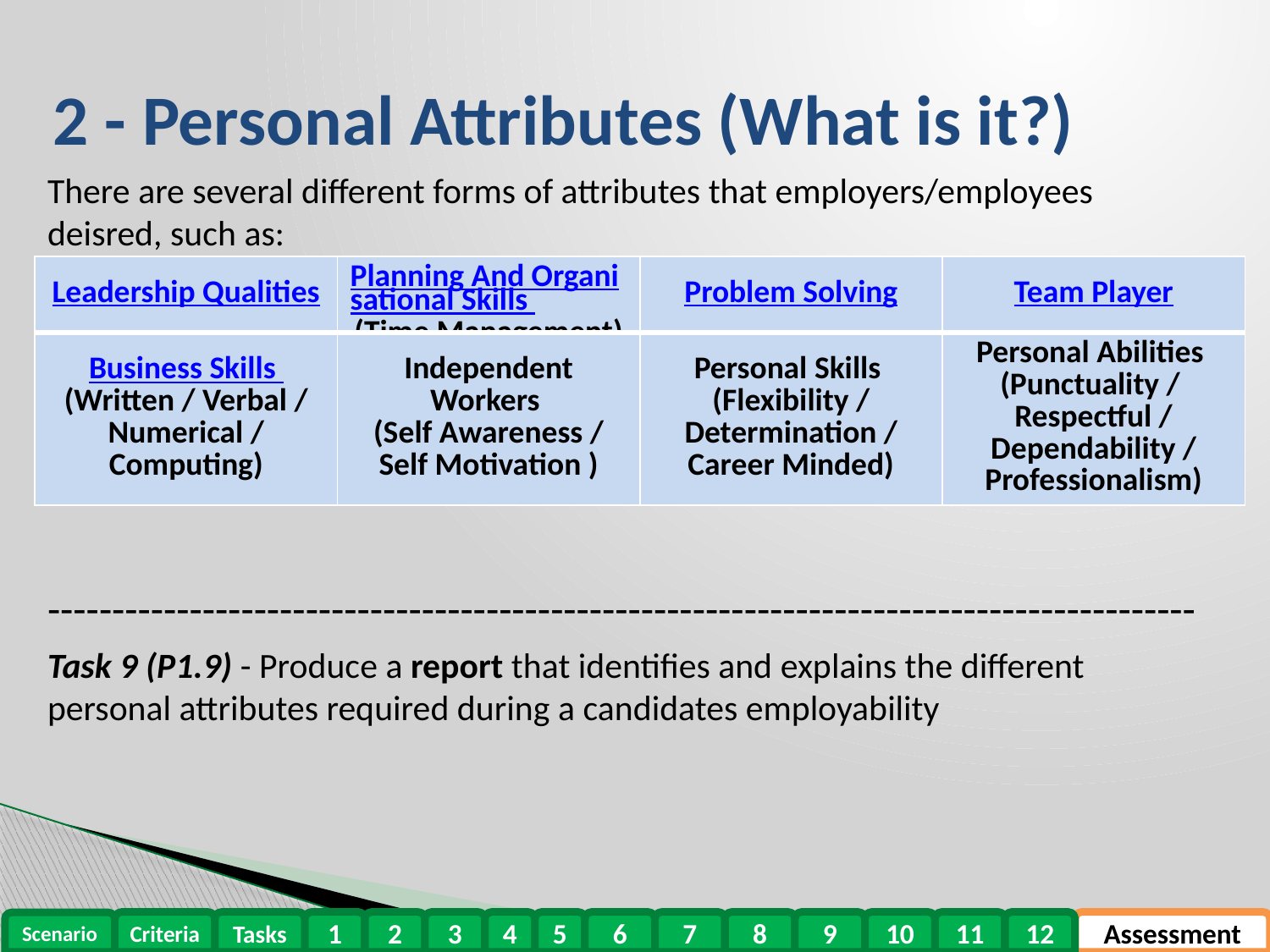

# 2 - Personal Attributes (What is it?)
There are several different forms of attributes that employers/employees deisred, such as:

-----------------------------------------------------------------------------------------
Task 9 (P1.9) - Produce a report that identifies and explains the different personal attributes required during a candidates employability
| Leadership Qualities | Planning And Organisational Skills (Time Management) | Problem Solving | Team Player |
| --- | --- | --- | --- |
| Business Skills (Written / Verbal / Numerical / Computing) | Independent Workers (Self Awareness / Self Motivation ) | Personal Skills (Flexibility / Determination / Career Minded) | Personal Abilities (Punctuality / Respectful / Dependability / Professionalism) |